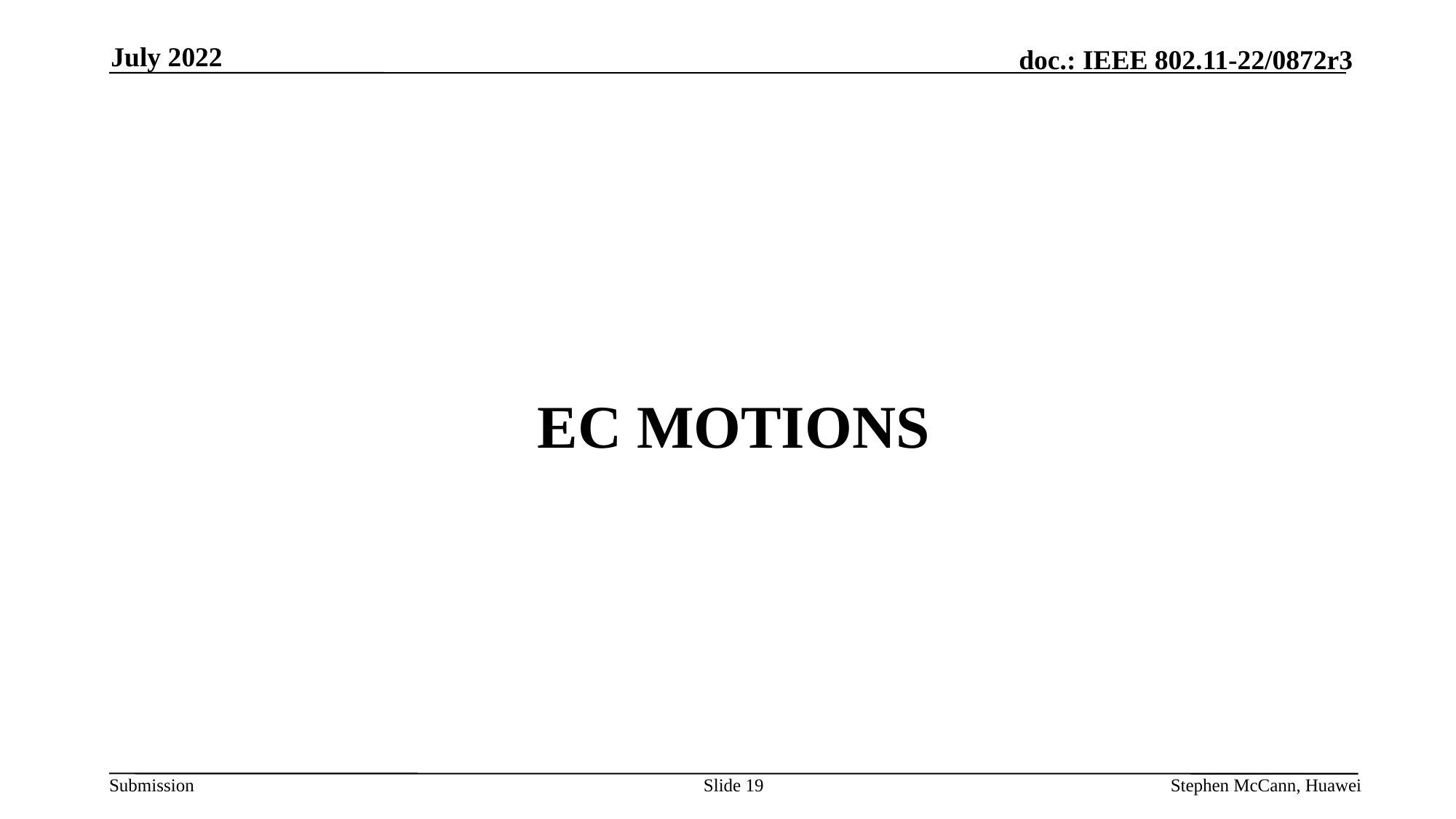

July 2022
# EC Motions
Slide 19
Stephen McCann, Huawei